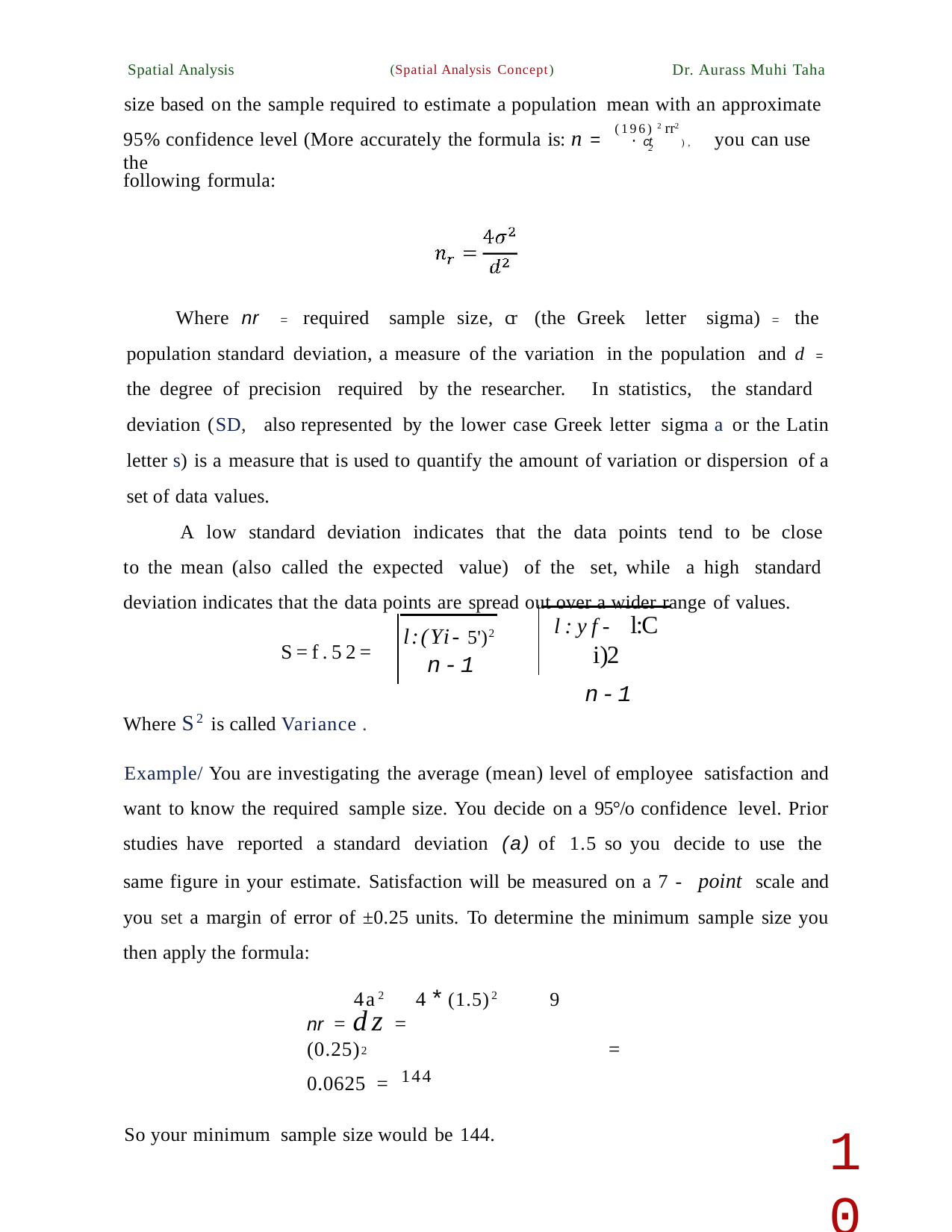

Spatial Analysis	(Spatial Analysis Concept)	Dr. Aurass Muhi Taha

size based on the sample required to estimate a population  mean with an approximate
(196) 2 rr2
95% confidence level (More accurately the formula is: n =	· ct	),    you can use the
2
following formula:

Where nr  = required  sample size, cr  (the Greek  letter  sigma) = the  population standard deviation, a measure of the variation  in the population  and d  = the degree of precision  required  by the researcher.   In statistics,  the standard   deviation (SD,   also represented  by the lower case Greek letter  sigma a or the Latin letter s) is a measure that is used to quantify the amount of variation or dispersion  of a set of data values.
A  low  standard  deviation  indicates  that  the  data  points  tend  to  be  close  to the mean (also called the expected  value)  of the  set, while  a high  standard  deviation indicates that the data points are spread out over a wider range of values.

l:yf-  l:C i)2

n-1

l:(Yi- 5')2
n-1
S=f.52=
Where S2  is called Variance .

Example/ You are investigating the average (mean) level of employee  satisfaction and want to know the required  sample size. You decide on a 95°/o confidence  level. Prior studies have  reported  a standard  deviation  (a) of  1.5 so you  decide to use  the  same figure in your estimate. Satisfaction will be measured on a 7 - point  scale and you set a margin of error of ±0.25 units. To determine the minimum sample size you then apply the formula:
4a2	4 * (1.5)2
9
nr  = dz =	(0.25)2	= 0.0625  =  144

So your minimum  sample size would be 144.
10